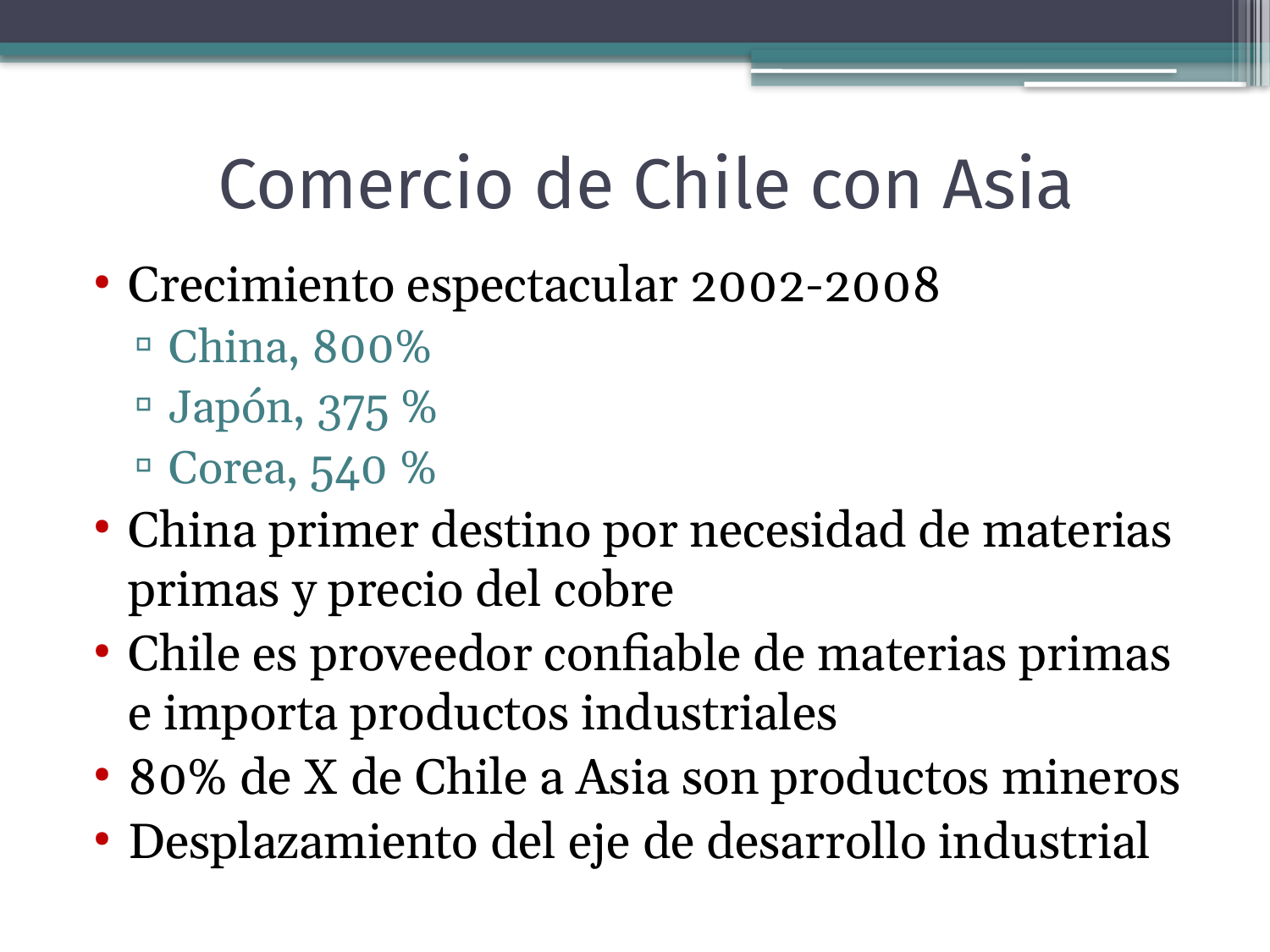

# Comercio de Chile con Asia
Crecimiento espectacular 2002-2008
China, 800%
Japón, 375 %
Corea, 540 %
China primer destino por necesidad de materias primas y precio del cobre
Chile es proveedor confiable de materias primas e importa productos industriales
80% de X de Chile a Asia son productos mineros
Desplazamiento del eje de desarrollo industrial